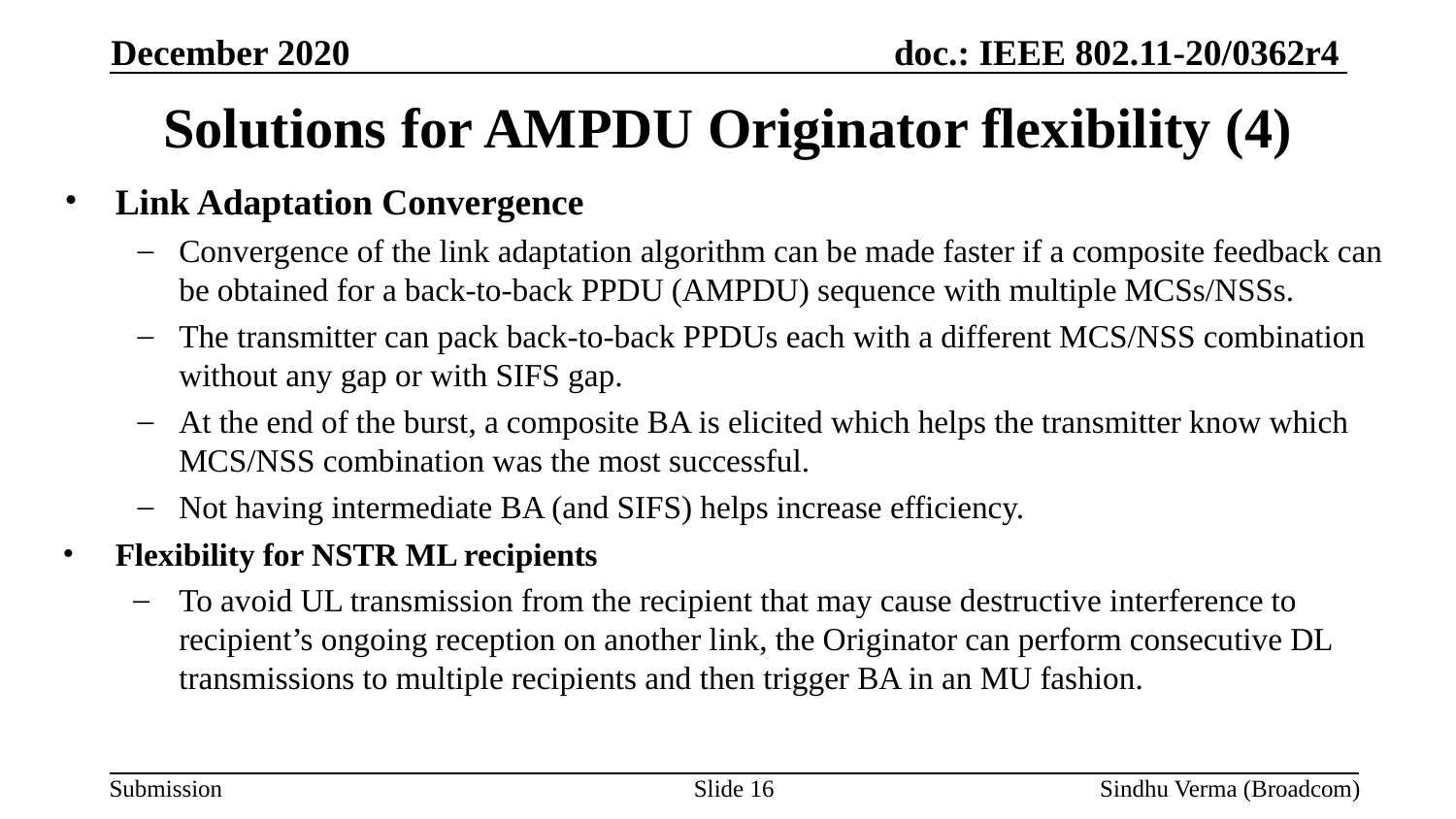

December 2020
# Solutions for AMPDU Originator flexibility (4)
Link Adaptation Convergence
Convergence of the link adaptation algorithm can be made faster if a composite feedback can be obtained for a back-to-back PPDU (AMPDU) sequence with multiple MCSs/NSSs.
The transmitter can pack back-to-back PPDUs each with a different MCS/NSS combination without any gap or with SIFS gap.
At the end of the burst, a composite BA is elicited which helps the transmitter know which MCS/NSS combination was the most successful.
Not having intermediate BA (and SIFS) helps increase efficiency.
Flexibility for NSTR ML recipients
To avoid UL transmission from the recipient that may cause destructive interference to recipient’s ongoing reception on another link, the Originator can perform consecutive DL transmissions to multiple recipients and then trigger BA in an MU fashion.
Slide 16
Sindhu Verma (Broadcom)